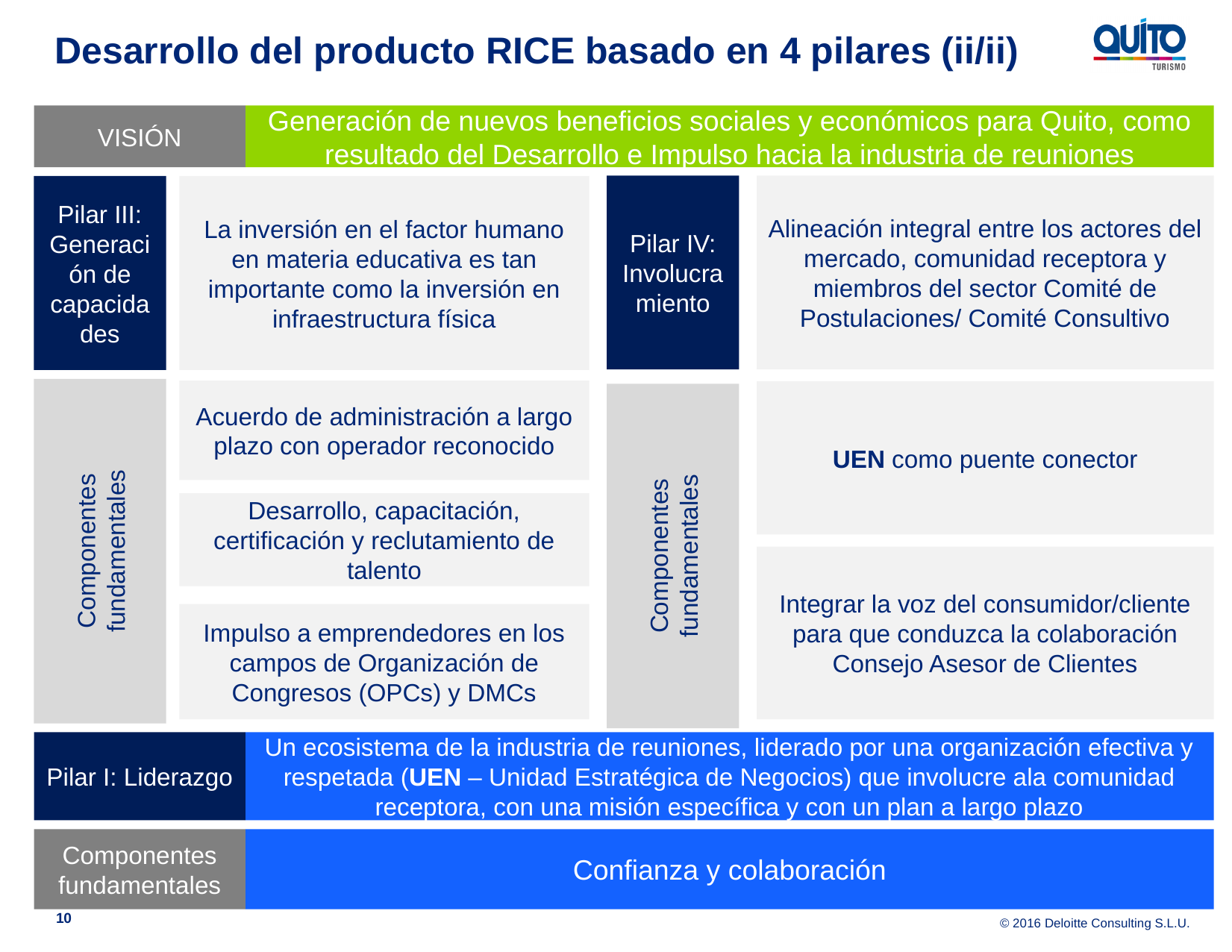

# Desarrollo del producto RICE basado en 4 pilares (ii/ii)
VISIÓN
Generación de nuevos beneficios sociales y económicos para Quito, como resultado del Desarrollo e Impulso hacia la industria de reuniones
Alineación integral entre los actores del mercado, comunidad receptora y miembros del sector Comité de Postulaciones/ Comité Consultivo
Pilar IV: Involucramiento
Pilar III: Generación de capacidades
La inversión en el factor humano en materia educativa es tan importante como la inversión en infraestructura física
Componentes fundamentales
Acuerdo de administración a largo plazo con operador reconocido
UEN como puente conector
Componentes fundamentales
Desarrollo, capacitación, certificación y reclutamiento de talento
Integrar la voz del consumidor/cliente para que conduzca la colaboración Consejo Asesor de Clientes
Impulso a emprendedores en los campos de Organización de Congresos (OPCs) y DMCs
Pilar I: Liderazgo
Un ecosistema de la industria de reuniones, liderado por una organización efectiva y respetada (UEN – Unidad Estratégica de Negocios) que involucre ala comunidad receptora, con una misión específica y con un plan a largo plazo
Componentes fundamentales
Confianza y colaboración
10